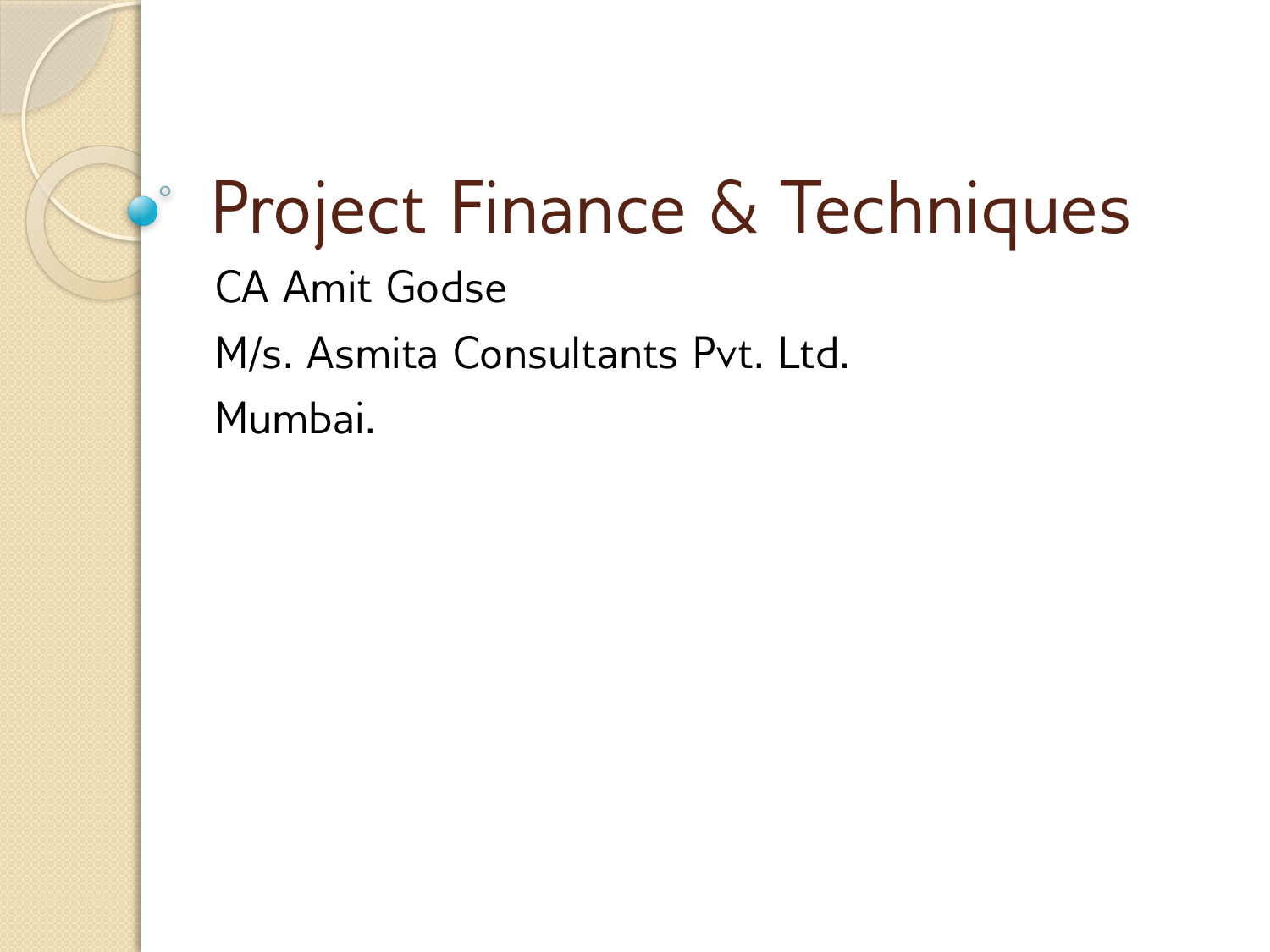

# Project Finance & Techniques
CA Amit Godse
M/s. Asmita Consultants Pvt. Ltd.
Mumbai.